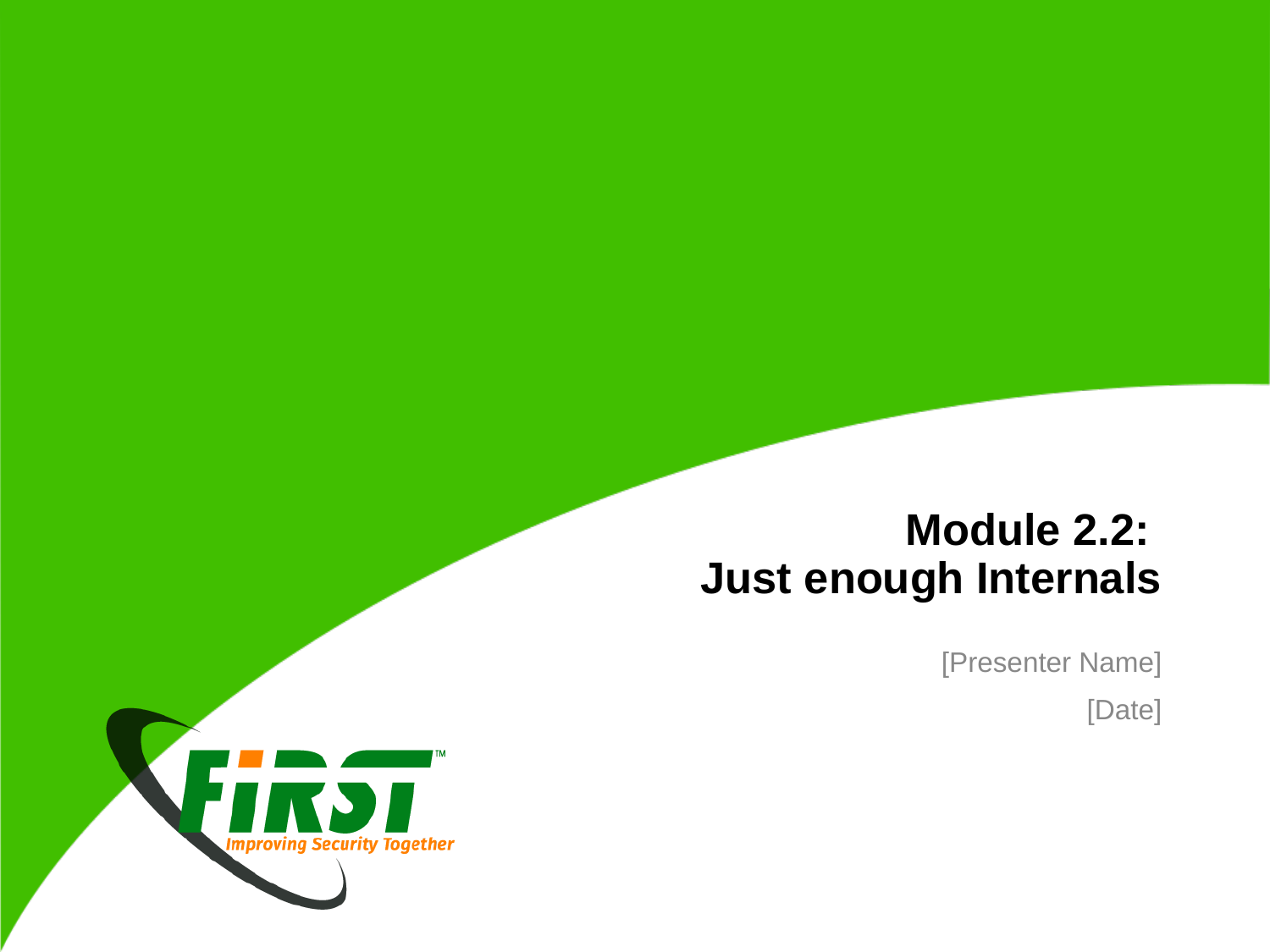

# Module 2.2: Just enough Internals
[Presenter Name]
[Date]